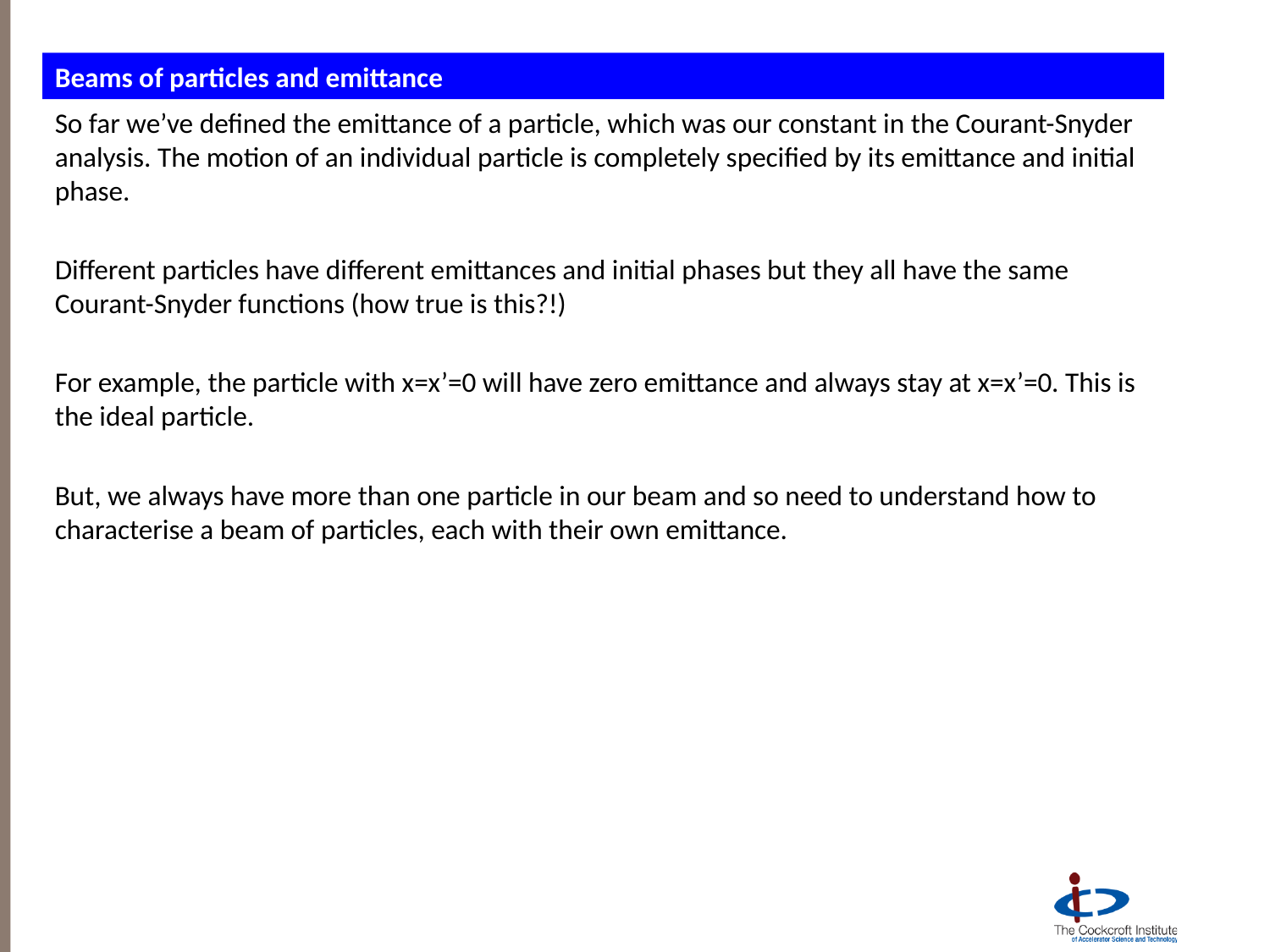

Beams of particles and emittance

#
So far we’ve defined the emittance of a particle, which was our constant in the Courant-Snyder analysis. The motion of an individual particle is completely specified by its emittance and initial phase.

Different particles have different emittances and initial phases but they all have the same Courant-Snyder functions (how true is this?!)

For example, the particle with x=x’=0 will have zero emittance and always stay at x=x’=0. This is the ideal particle.

But, we always have more than one particle in our beam and so need to understand how to characterise a beam of particles, each with their own emittance.